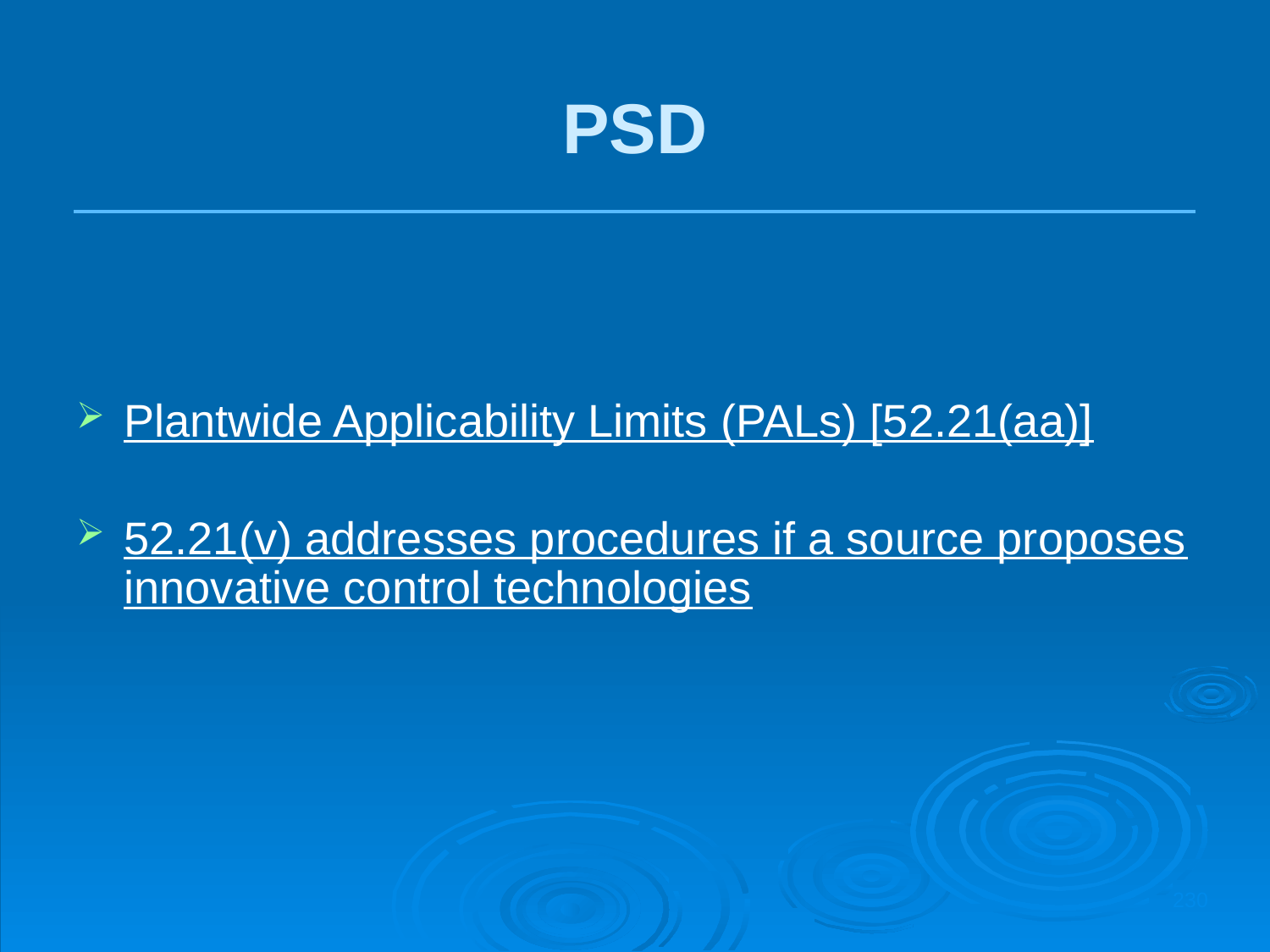

PSD
Plantwide Applicability Limits (PALs) [52.21(aa)]

52.21(v) addresses procedures if a source proposes innovative control technologies

230